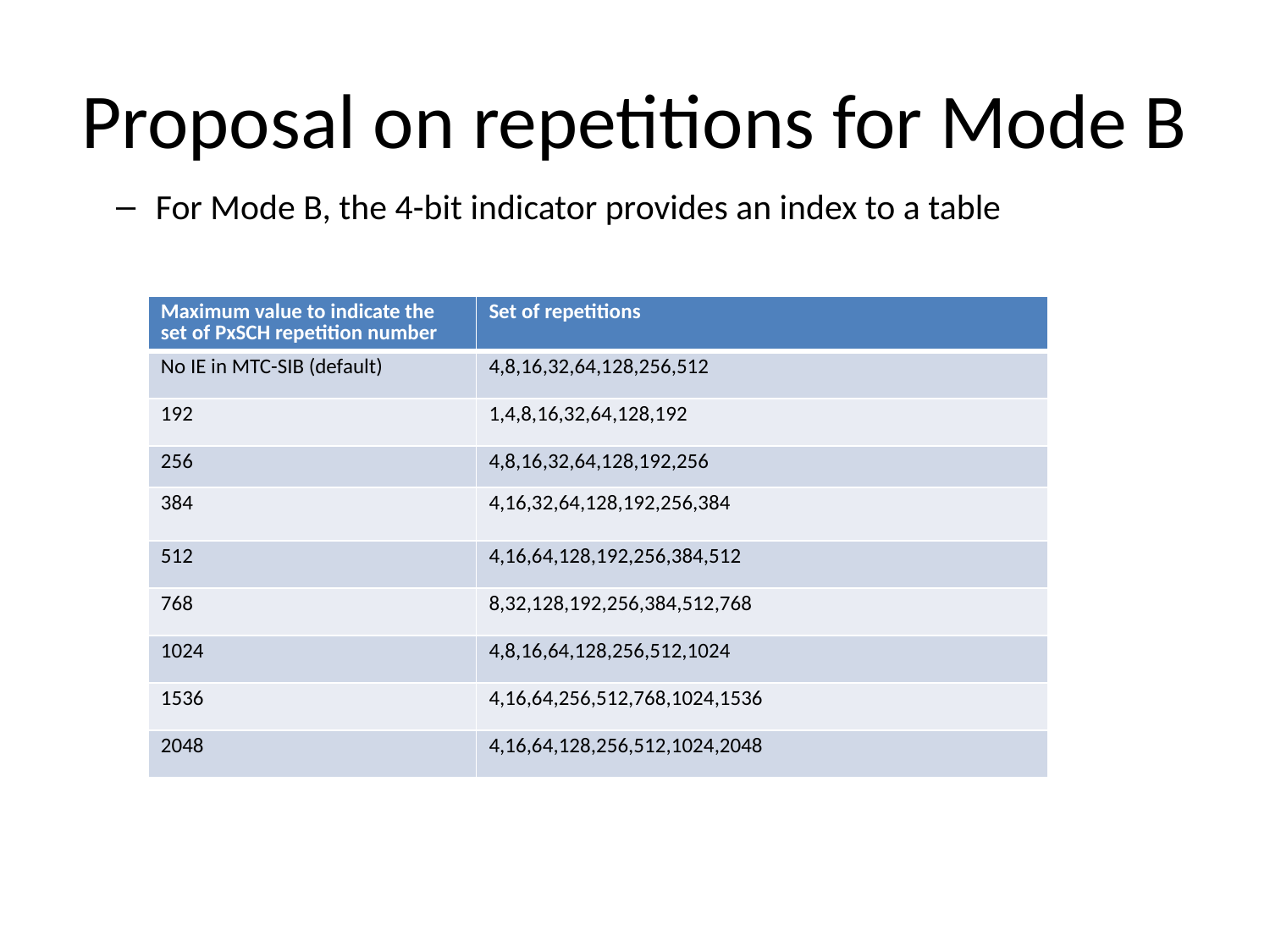

# Proposal on repetitions for Mode B
For Mode B, the 4-bit indicator provides an index to a table

| Maximum value to indicate the set of PxSCH repetition number | Set of repetitions |
| --- | --- |
| No IE in MTC-SIB (default) | 4,8,16,32,64,128,256,512 |
| 192 | 1,4,8,16,32,64,128,192 |
| 256 | 4,8,16,32,64,128,192,256 |
| 384 | 4,16,32,64,128,192,256,384 |
| 512 | 4,16,64,128,192,256,384,512 |
| 768 | 8,32,128,192,256,384,512,768 |
| 1024 | 4,8,16,64,128,256,512,1024 |
| 1536 | 4,16,64,256,512,768,1024,1536 |
| 2048 | 4,16,64,128,256,512,1024,2048 |